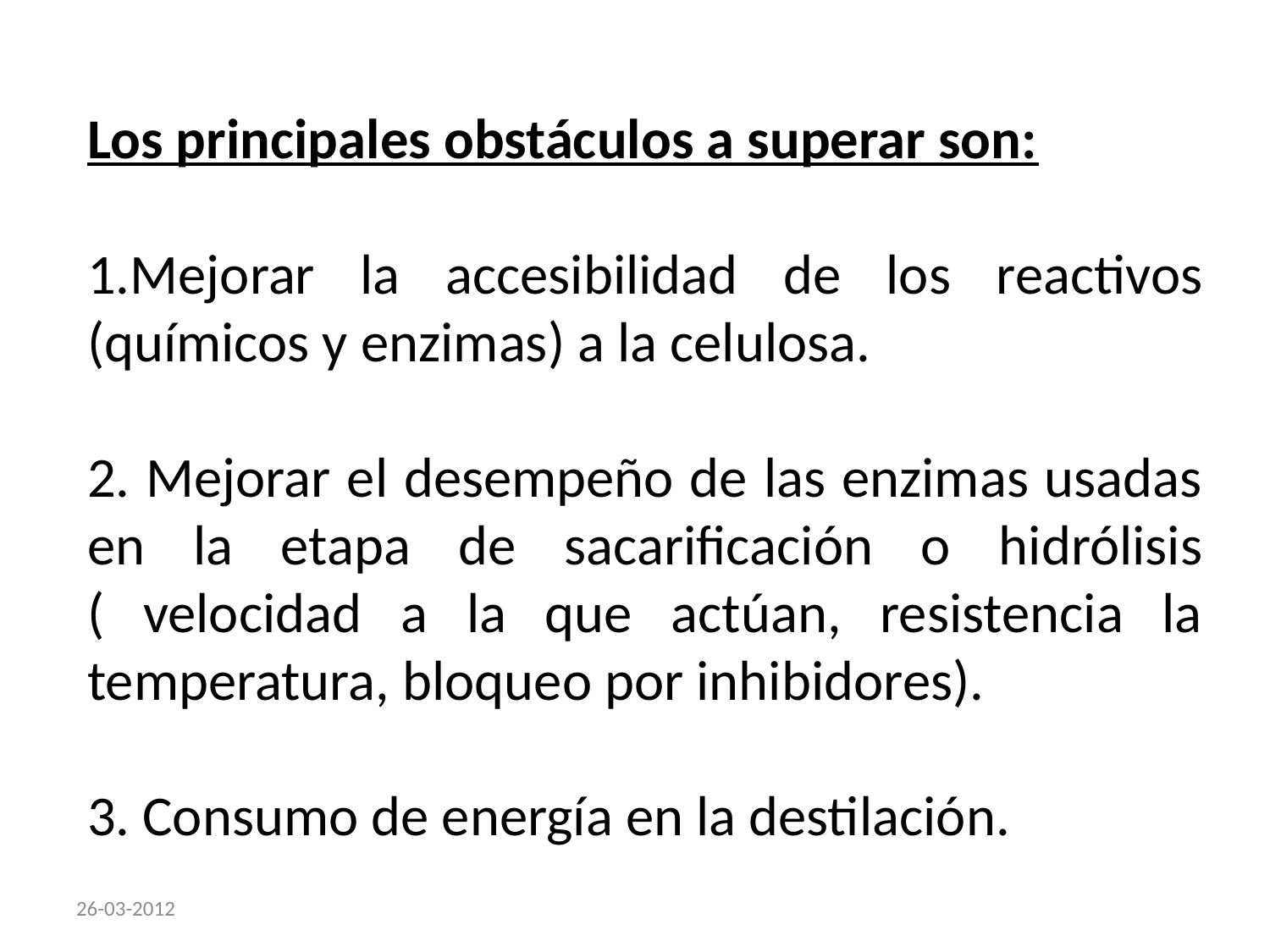

Los principales obstáculos a superar son:

Mejorar la accesibilidad de los reactivos (químicos y enzimas) a la celulosa.

2. Mejorar el desempeño de las enzimas usadas en la etapa de sacarificación o hidrólisis ( velocidad a la que actúan, resistencia la temperatura, bloqueo por inhibidores).

3. Consumo de energía en la destilación.
26-03-2012